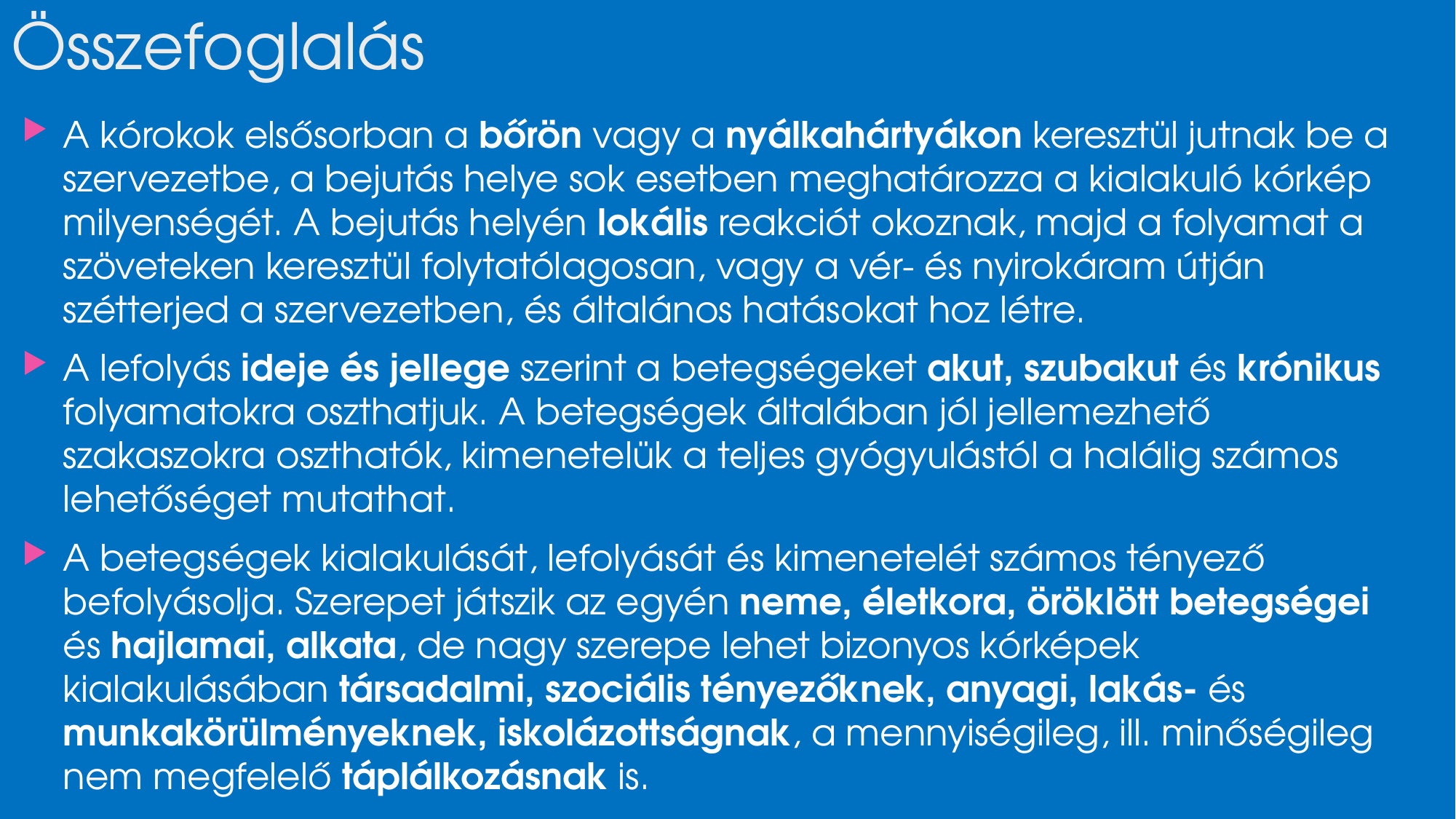

# Összefoglalás
A kórokok elsősorban a bőrön vagy a nyálkahártyákon keresztül jutnak be a szervezetbe, a bejutás helye sok esetben meghatározza a kialakuló kórkép milyenségét. A bejutás helyén lokális reakciót okoznak, majd a folyamat a szöveteken keresztül folytatólagosan, vagy a vér- és nyirokáram útján szétterjed a szervezetben, és általános hatásokat hoz létre.
A lefolyás ideje és jellege szerint a betegségeket akut, szubakut és krónikus folyamatokra oszthatjuk. A betegségek általában jól jellemezhető szakaszokra oszthatók, kimenetelük a teljes gyógyulástól a halálig számos lehetőséget mutathat.
A betegségek kialakulását, lefolyását és kimenetelét számos tényező befolyásolja. Szerepet játszik az egyén neme, életkora, öröklött betegségei és hajlamai, alkata, de nagy szerepe lehet bizonyos kórképek kialakulásában társadalmi, szociális tényezőknek, anyagi, lakás- és munkakörülményeknek, iskolázottságnak, a mennyiségileg, ill. minőségileg nem megfelelő táplálkozásnak is.